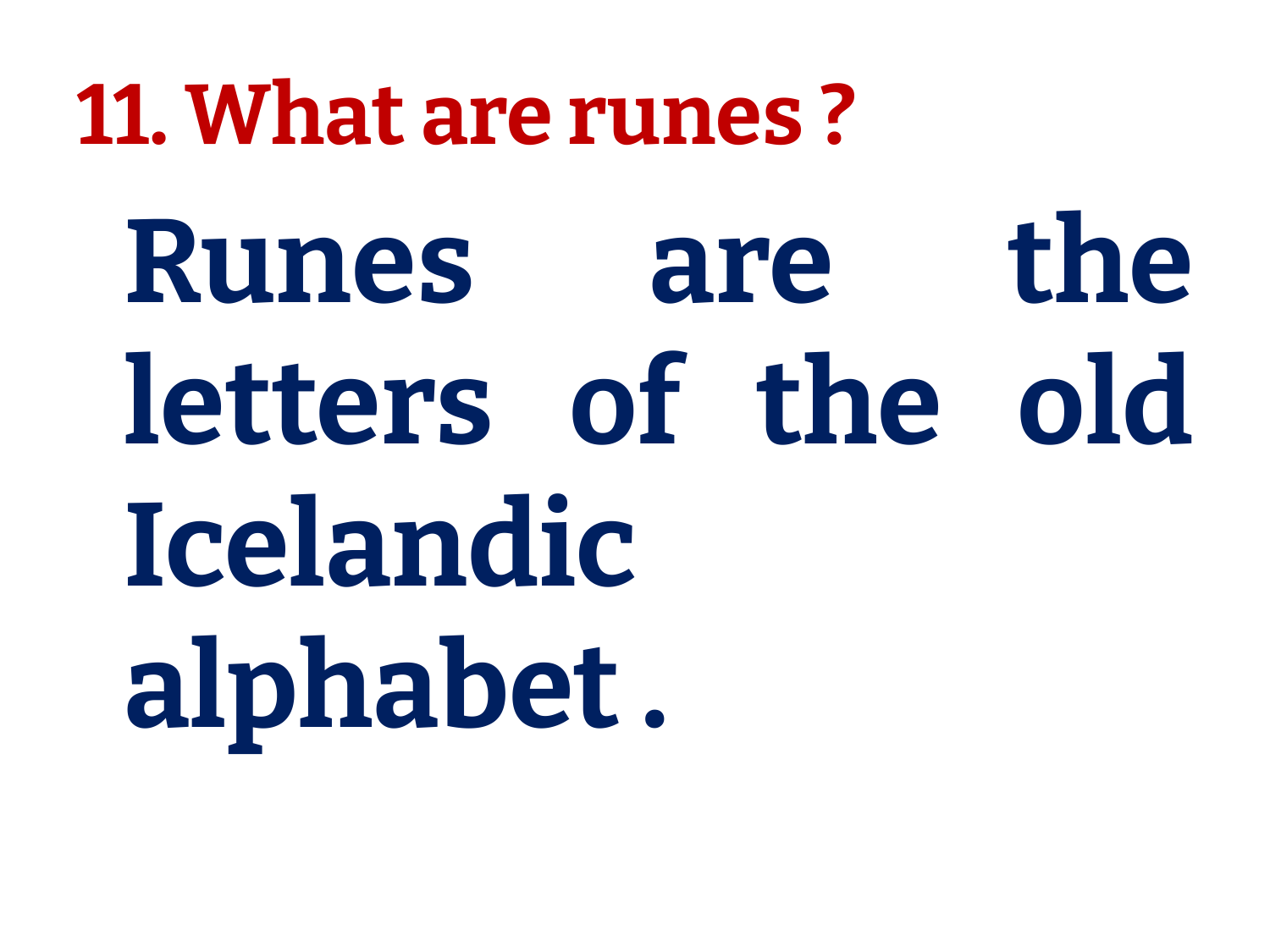

11. What are runes ?
	Runes are the letters of the old Icelandic alphabet .